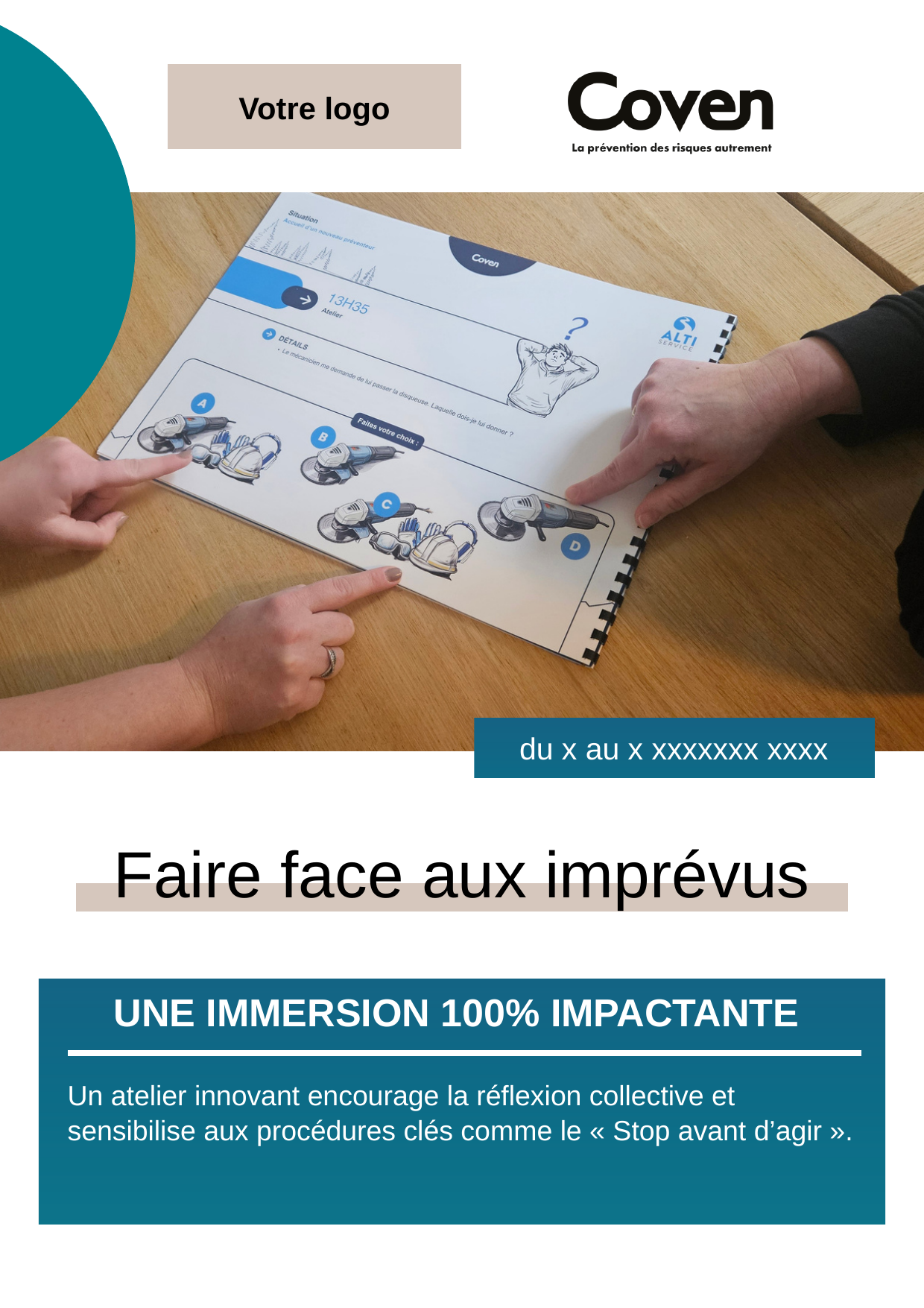

Votre logo

du x au x xxxxxxx xxxx
Faire face aux imprévus

UNE IMMERSION 100% IMPACTANTE

Un atelier innovant encourage la réflexion collective et sensibilise aux procédures clés comme le « Stop avant d’agir ».